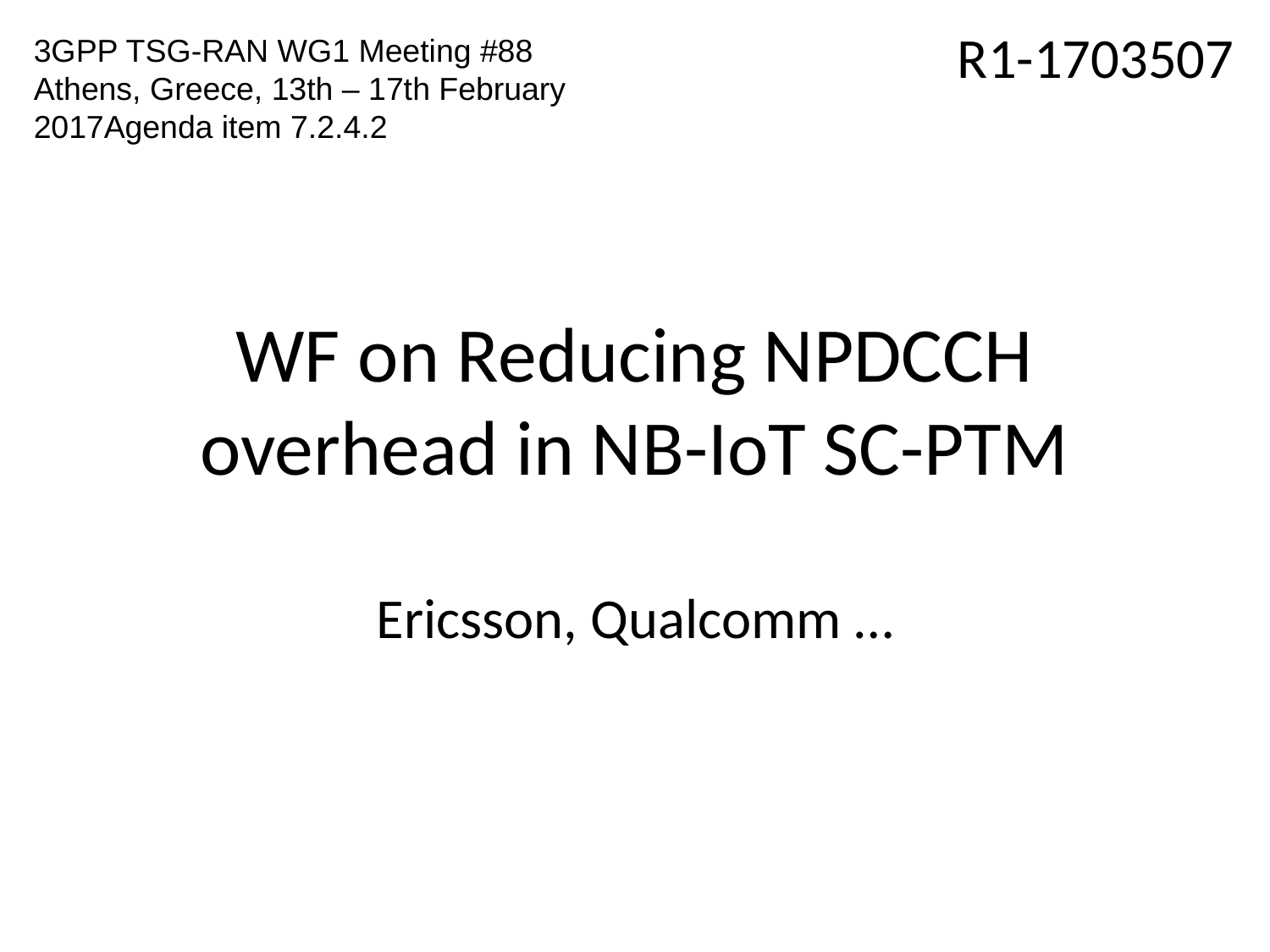

R1-1703507
3GPP TSG-RAN WG1 Meeting #88
Athens, Greece, 13th – 17th February 2017Agenda item 7.2.4.2
# WF on Reducing NPDCCH overhead in NB-IoT SC-PTM
Ericsson, Qualcomm …